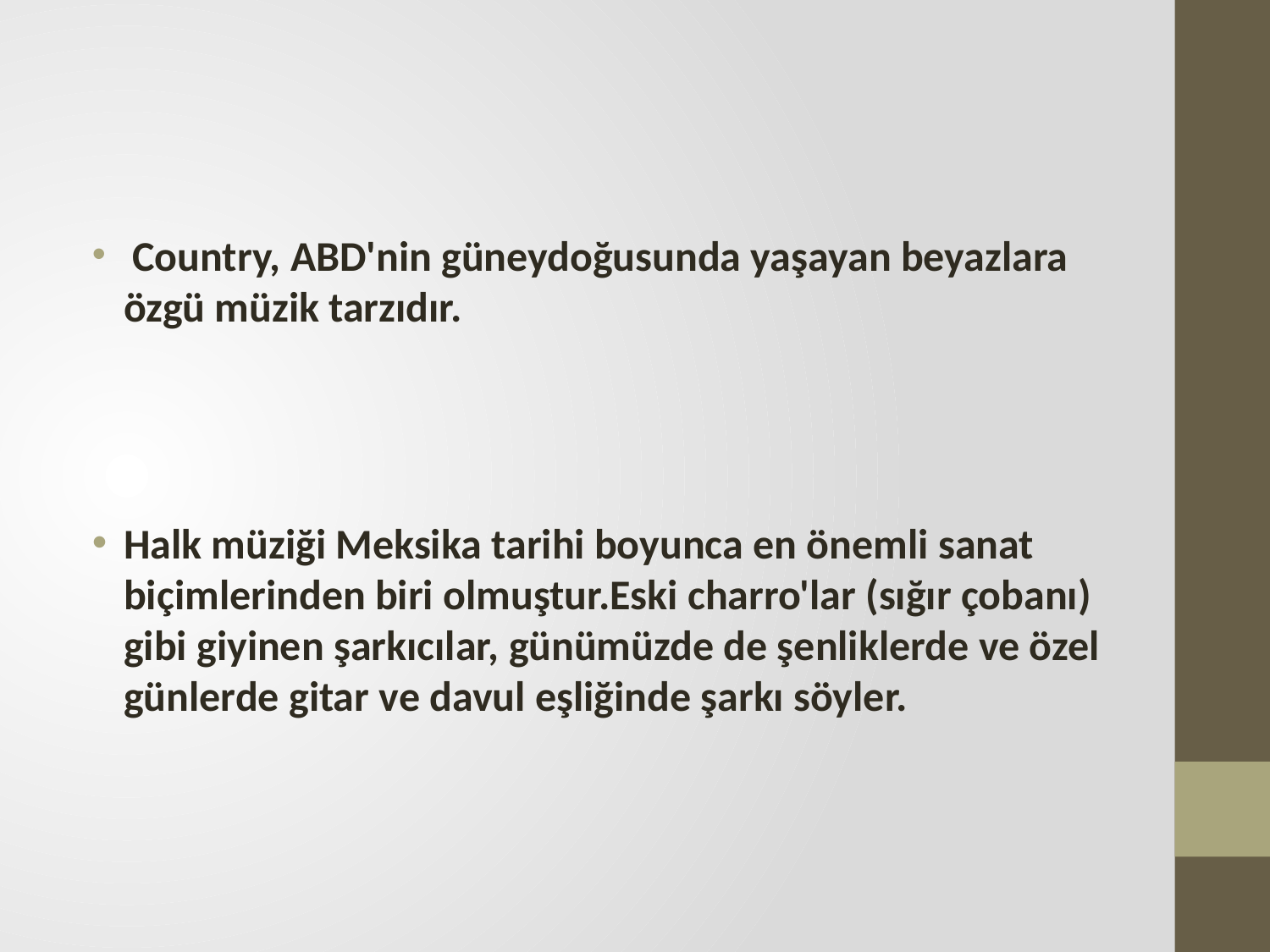

#
 Country, ABD'nin güneydoğusunda yaşayan beyazlara özgü müzik tarzıdır.

Halk müziği Meksika tarihi boyunca en önemli sanat biçimlerinden biri olmuştur.Eski charro'lar (sığır çobanı) gibi giyinen şarkıcılar, günümüzde de şenliklerde ve özel günlerde gitar ve davul eşliğinde şarkı söyler.